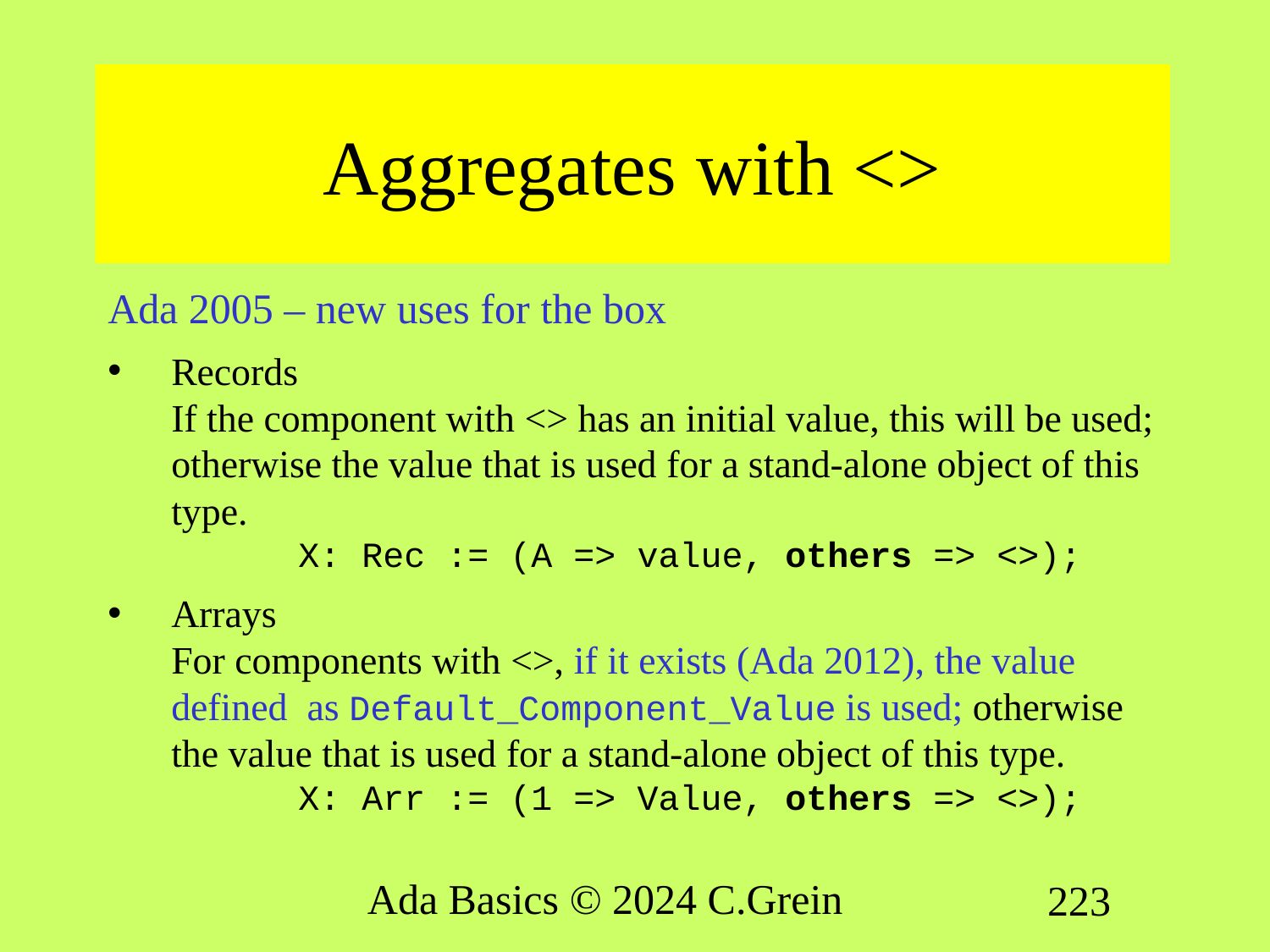

# Aggregates with <>
Ada 2005 – new uses for the box
Records
If the component with <> has an initial value, this will be used; otherwise the value that is used for a stand-alone object of this type.
	X: Rec := (A => value, others => <>);
Arrays
For components with <>, if it exists (Ada 2012), the value defined  as Default_Component_Value is used; otherwise the value that is used for a stand-alone object of this type.
	X: Arr := (1 => Value, others => <>);
Ada Basics © 2024 C.Grein
223